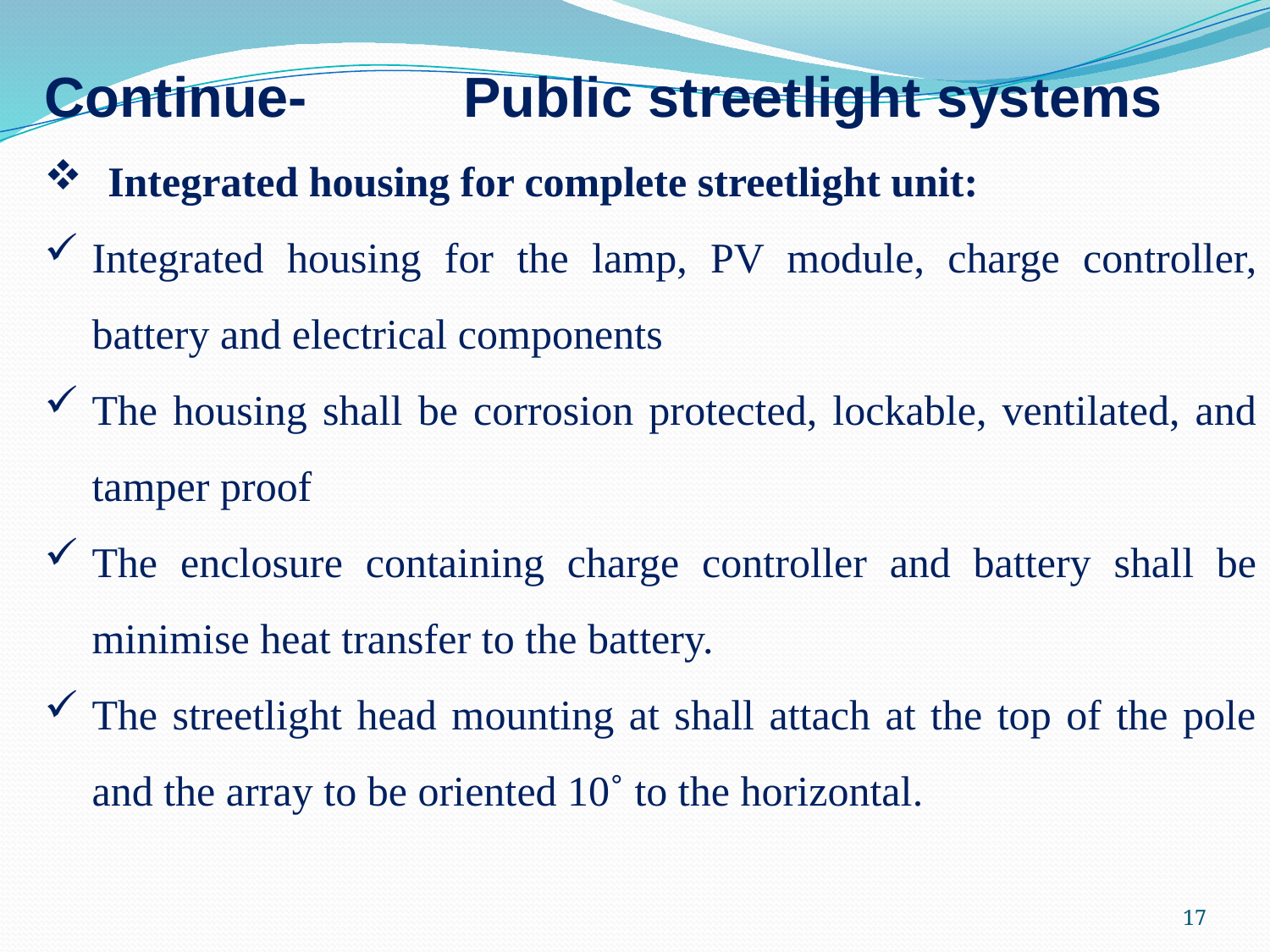

Continue-          Public streetlight systems
Integrated housing for complete streetlight unit:
Integrated housing for the lamp, PV module, charge controller, battery and electrical components
The housing shall be corrosion protected, lockable, ventilated, and tamper proof
The enclosure containing charge controller and battery shall be minimise heat transfer to the battery.
The streetlight head mounting at shall attach at the top of the pole and the array to be oriented 10˚ to the horizontal.

17